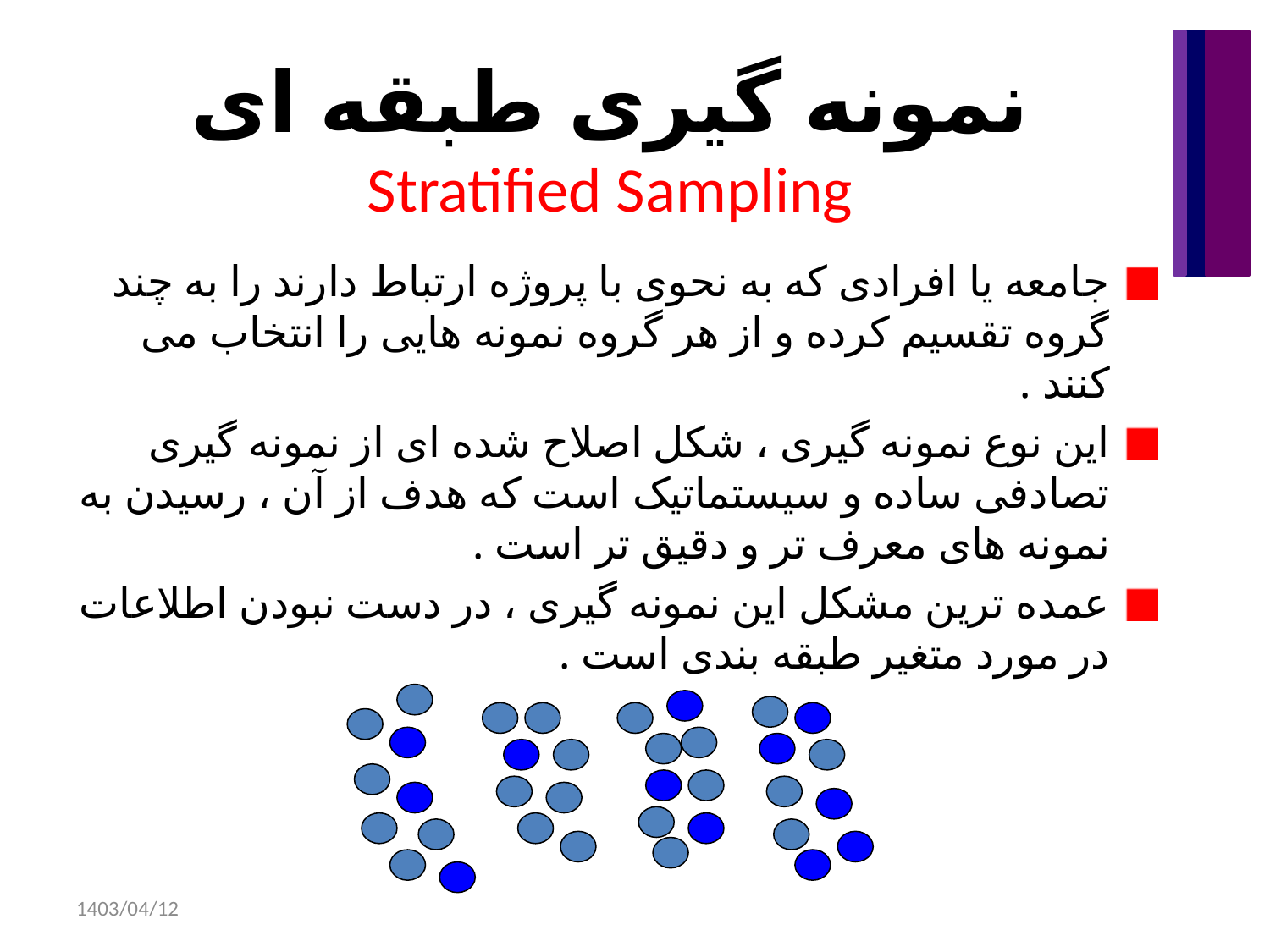

# نمونه گیری طبقه ای Stratified Sampling
جامعه یا افرادی که به نحوی با پروژه ارتباط دارند را به چند گروه تقسیم کرده و از هر گروه نمونه هایی را انتخاب می کنند .
این نوع نمونه گیری ، شکل اصلاح شده ای از نمونه گیری تصادفی ساده و سیستماتیک است که هدف از آن ، رسیدن به نمونه های معرف تر و دقیق تر است .
عمده ترین مشکل این نمونه گیری ، در دست نبودن اطلاعات در مورد متغیر طبقه بندی است .

1403/04/12